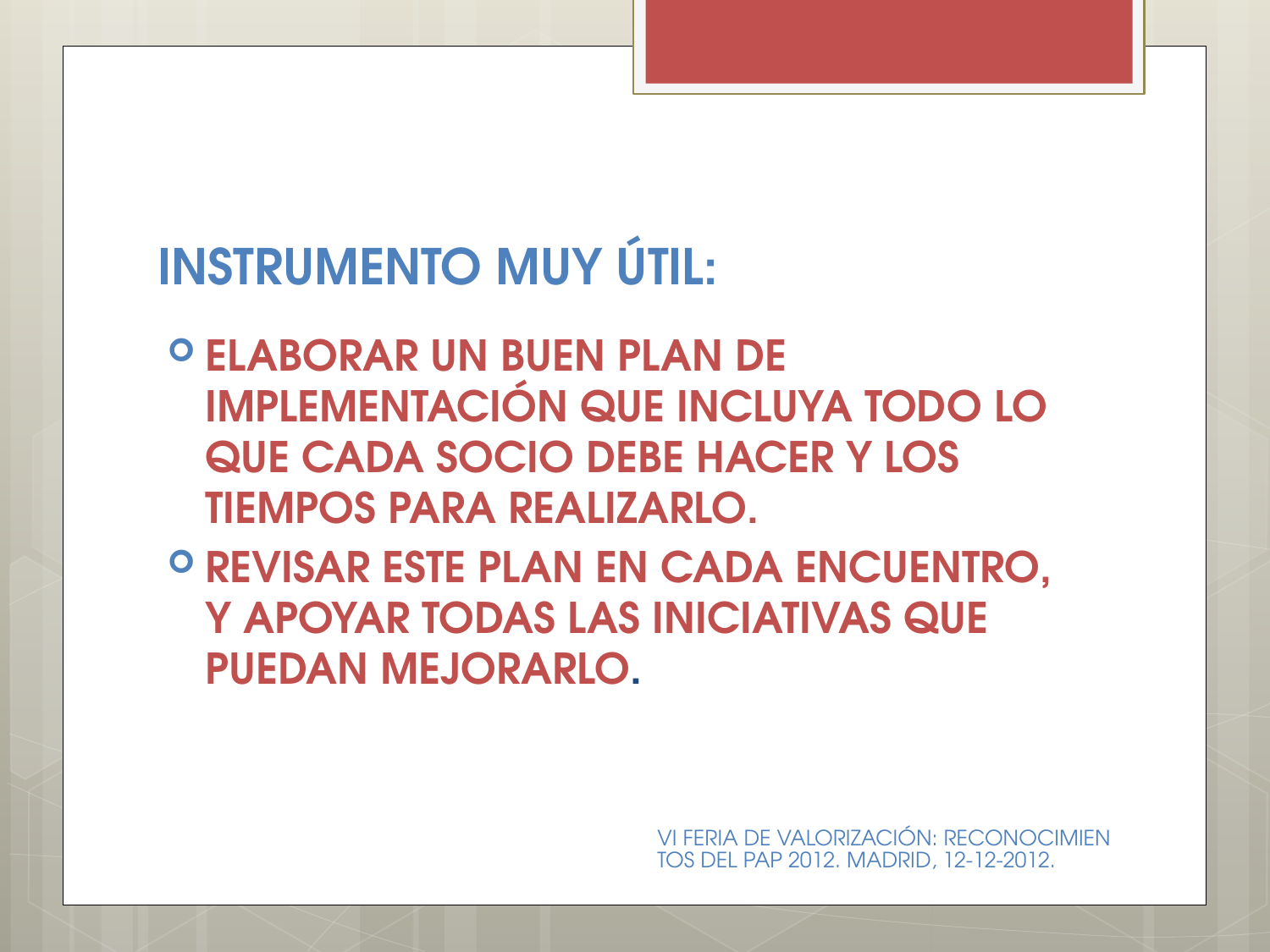

# INSTRUMENTO MUY ÚTIL:
ELABORAR UN BUEN PLAN DE IMPLEMENTACIÓN QUE INCLUYA TODO LO QUE CADA SOCIO DEBE HACER Y LOS TIEMPOS PARA REALIZARLO.
REVISAR ESTE PLAN EN CADA ENCUENTRO, Y APOYAR TODAS LAS INICIATIVAS QUE PUEDAN MEJORARLO.
VI FERIA DE VALORIZACIÓN: RECONOCIMIENTOS DEL PAP 2012. MADRID, 12-12-2012.